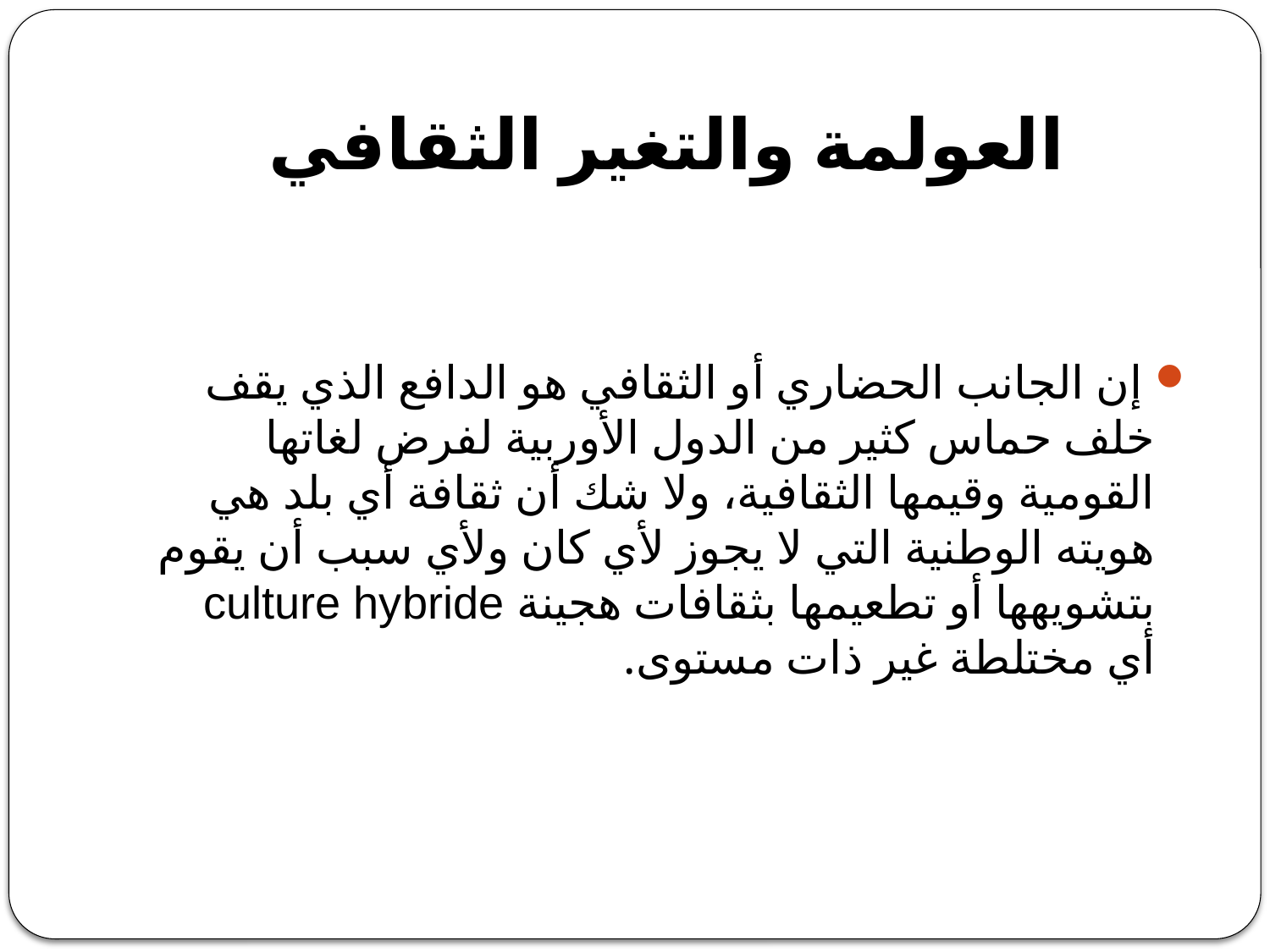

# العولمة والتغير الثقافي
 إن الجانب الحضاري أو الثقافي هو الدافع الذي يقف خلف حماس كثير من الدول الأوربية لفرض لغاتها القومية وقيمها الثقافية، ولا شك أن ثقافة أي بلد هي هويته الوطنية التي لا يجوز لأي كان ولأي سبب أن يقوم بتشويهها أو تطعيمها بثقافات هجينة culture hybride   أي مختلطة غير ذات مستوى.